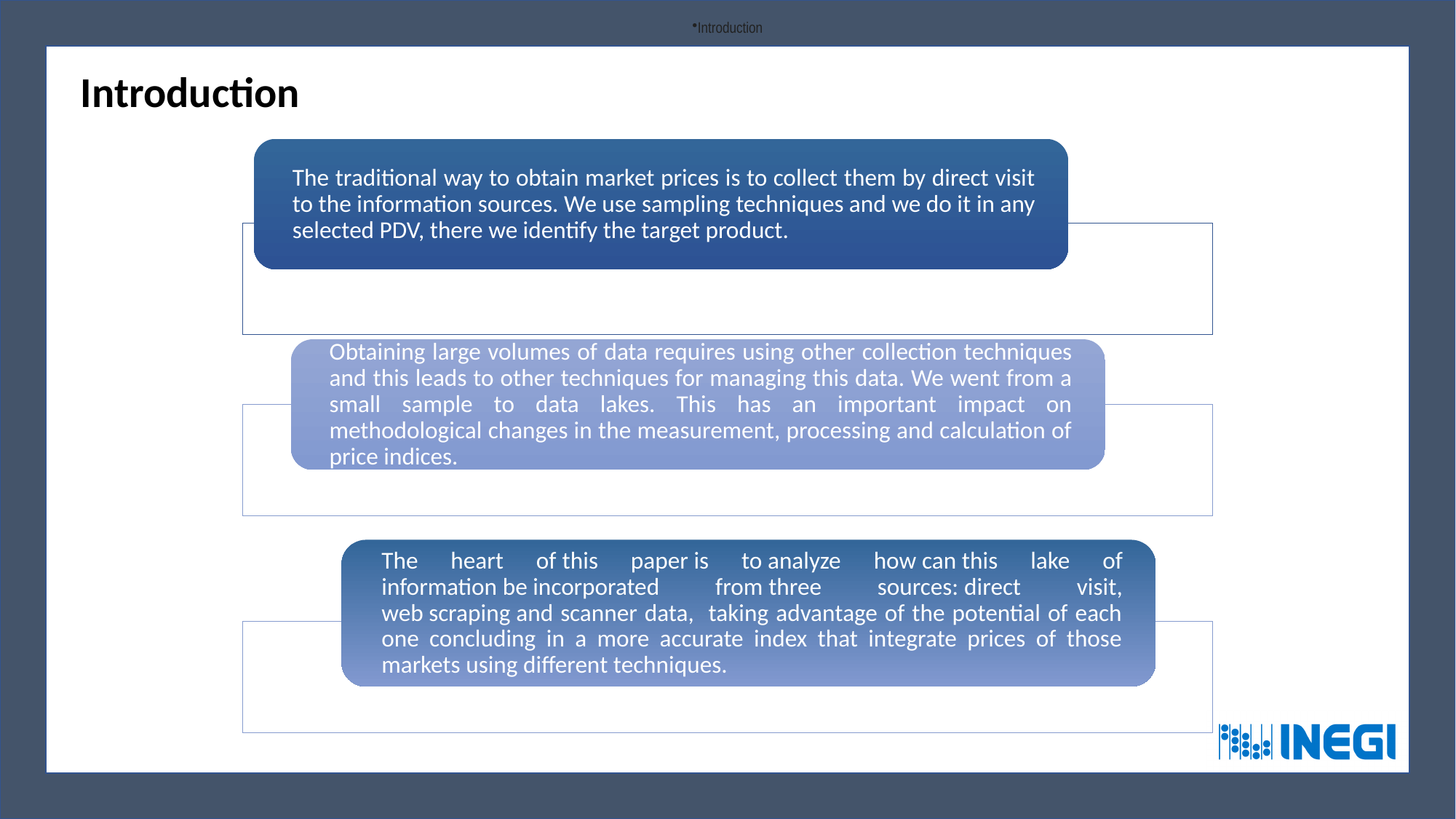

Introduction
Introduction
The traditional way to obtain market prices is to collect them by direct visit to the information sources. We use sampling techniques and we do it in any selected PDV, there we identify the target product.
Obtaining large volumes of data requires using other collection techniques and this leads to other techniques for managing this data. We went from a small sample to data lakes. This has an important impact on methodological changes in the measurement, processing and calculation of price indices.
The heart of this paper is to analyze how can this lake of information be incorporated from three sources: direct visit, web scraping and scanner data,  taking advantage of the potential of each one concluding in a more accurate index that integrate prices of those markets using different techniques.
01
Nuestro principal reto, es la integración de datos que provienen de fuentes y métodos de recolección diversos.
02
2